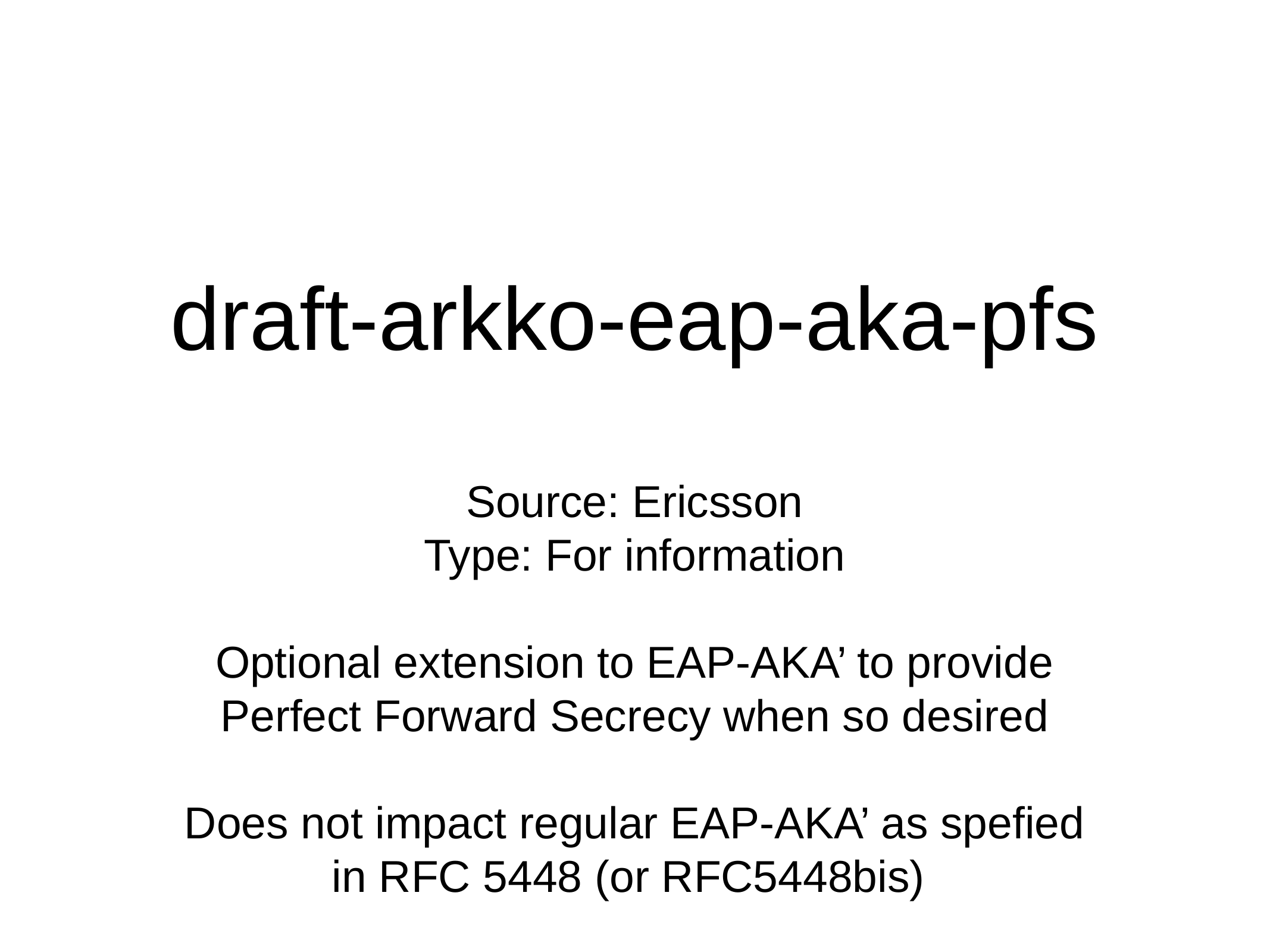

# draft-arkko-eap-aka-pfs

Source: Ericsson
Type: For information

Optional extension to EAP-AKA’ to provide
Perfect Forward Secrecy when so desired

Does not impact regular EAP-AKA’ as spefied
in RFC 5448 (or RFC5448bis)